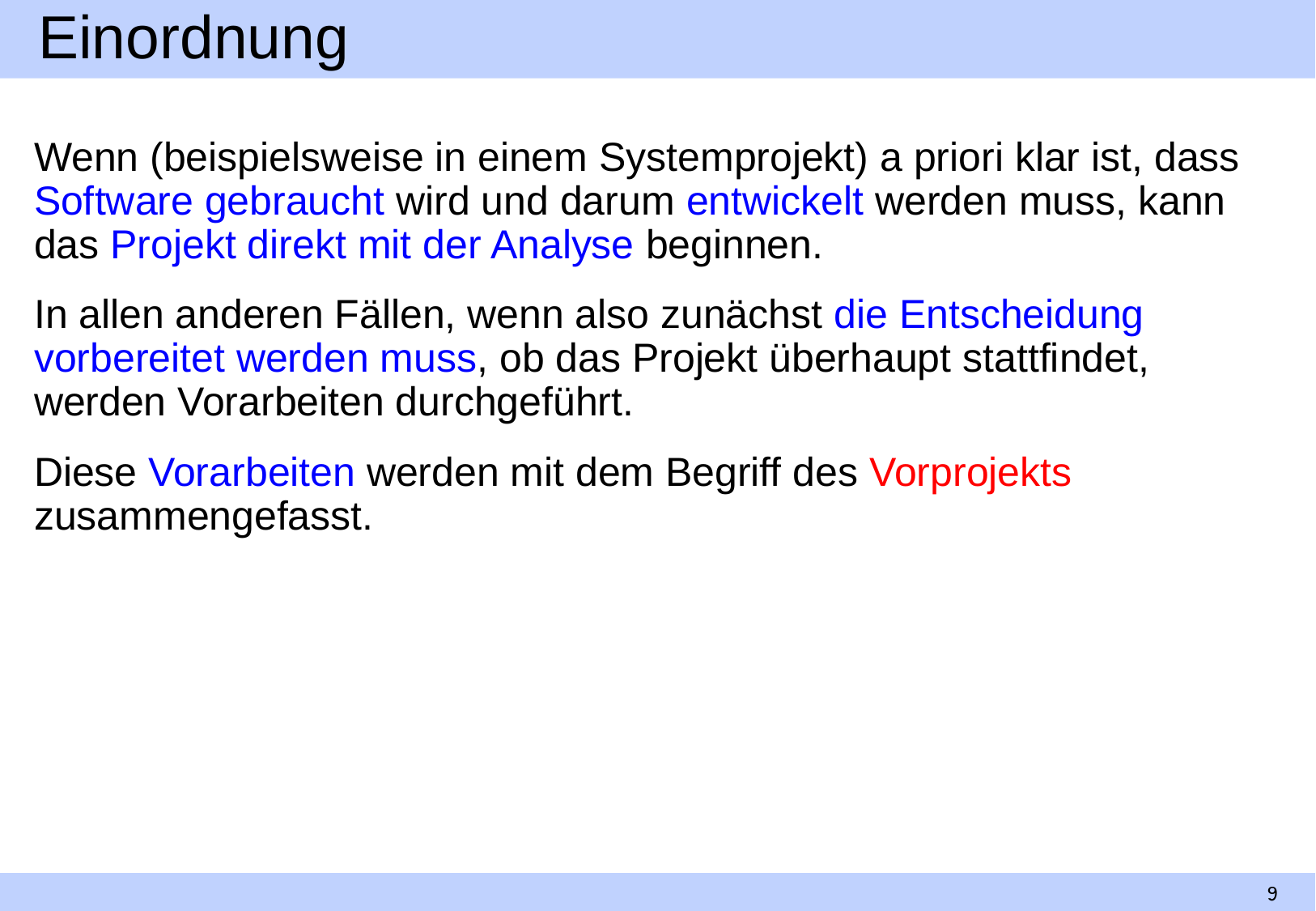

# Einordnung
Wenn (beispielsweise in einem Systemprojekt) a priori klar ist, dass Software gebraucht wird und darum entwickelt werden muss, kann das Projekt direkt mit der Analyse beginnen.
In allen anderen Fällen, wenn also zunächst die Entscheidung vorbereitet werden muss, ob das Projekt überhaupt stattfindet, werden Vorarbeiten durchgeführt.
Diese Vorarbeiten werden mit dem Begriff des Vorprojekts zusammengefasst.

9